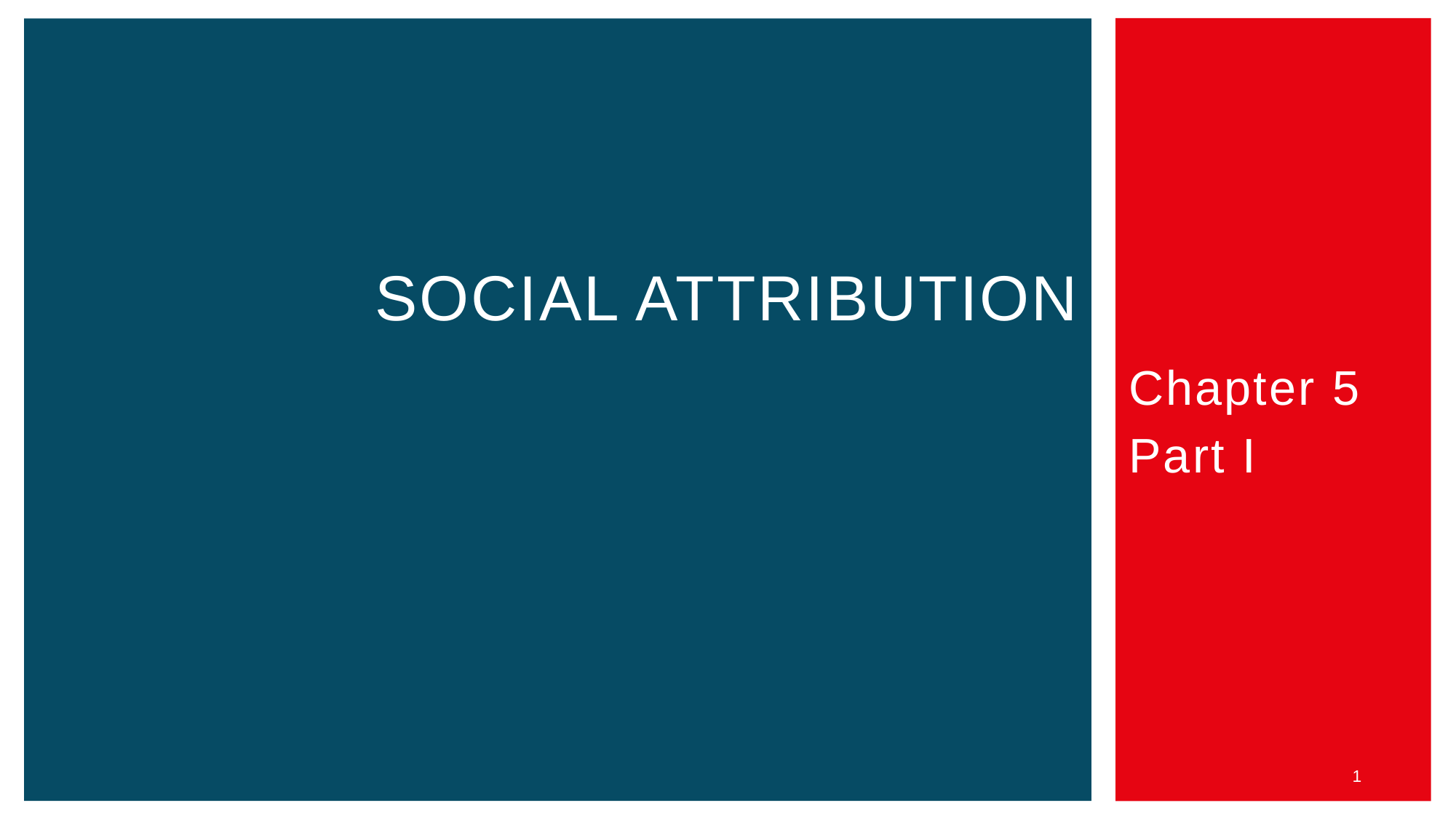

# Social Attribution
Chapter 5
Part I
1